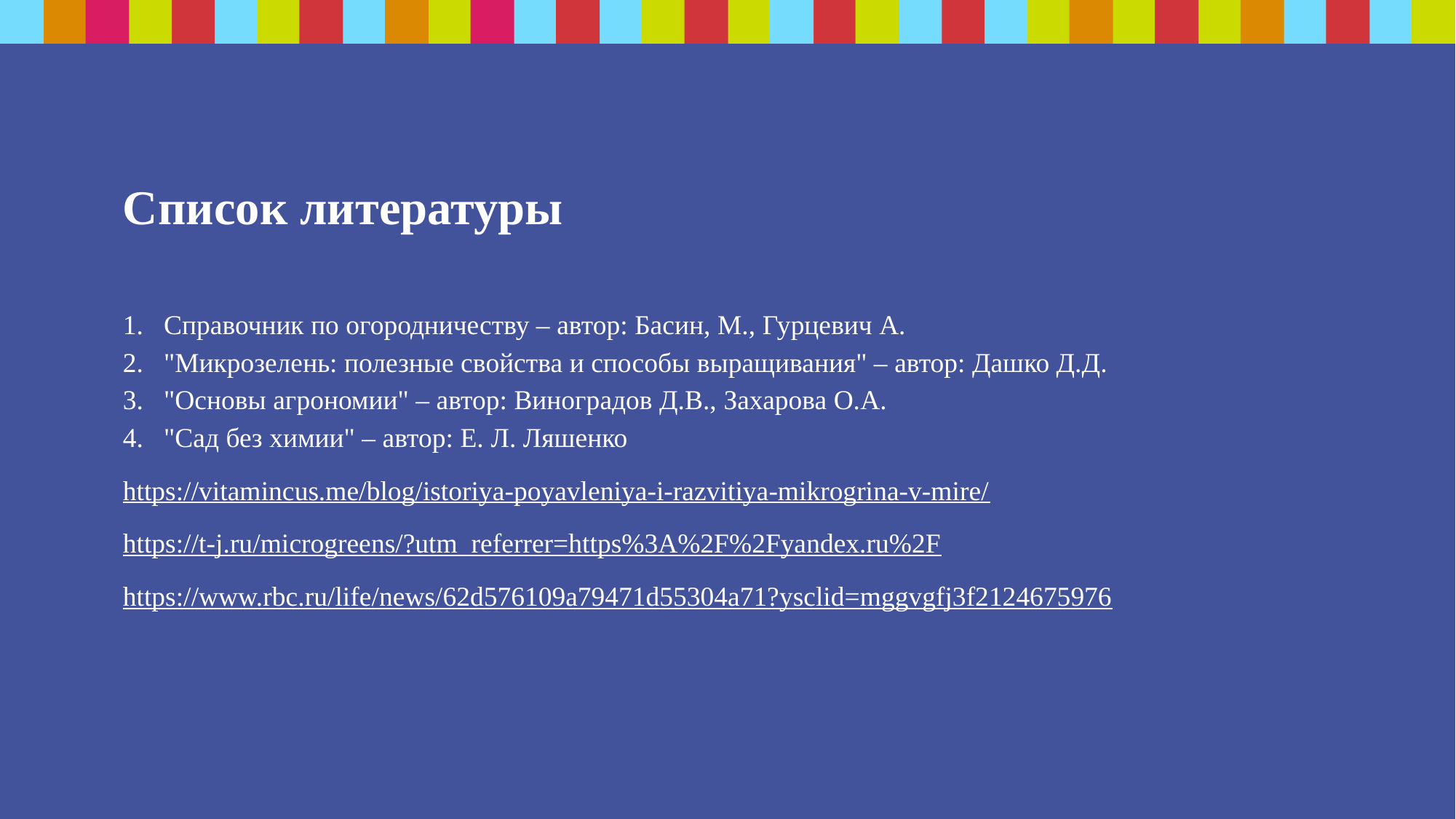

Список литературы

Справочник по огородничеству – автор: Басин, М., Гурцевич А.
"Микрозелень: полезные свойства и способы выращивания" – автор: Дашко Д.Д.
"Основы агрономии" – автор: Виноградов Д.В., Захарова О.А.
"Сад без химии" – автор: Е. Л. Ляшенко
https://vitamincus.me/blog/istoriya-poyavleniya-i-razvitiya-mikrogrina-v-mire/
https://t-j.ru/microgreens/?utm_referrer=https%3A%2F%2Fyandex.ru%2F
https://www.rbc.ru/life/news/62d576109a79471d55304a71?ysclid=mggvgfj3f2124675976

### Chart

| Category |
|---|